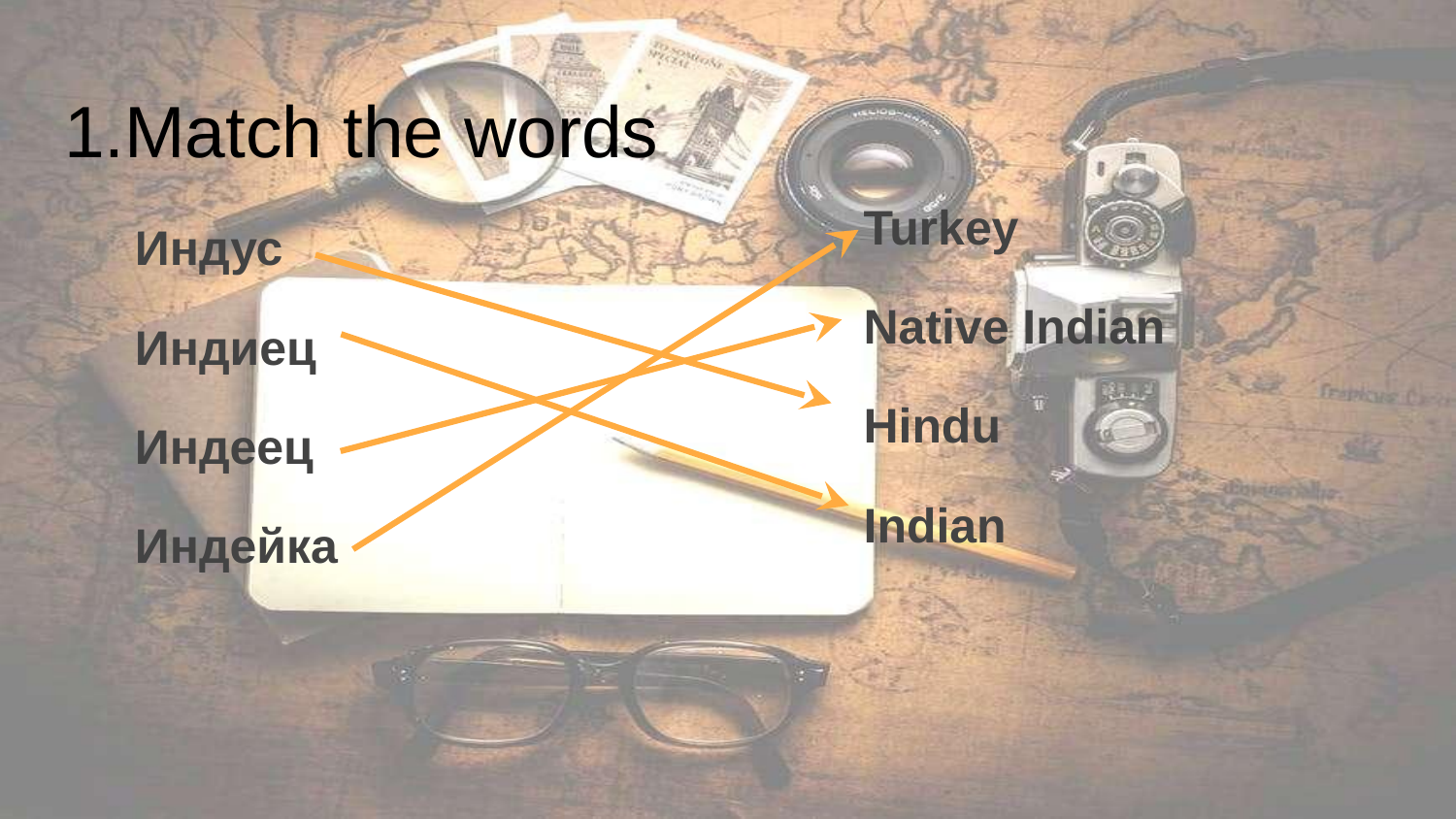

# 1.Match the words
Turkey
Native Indian
Hindu
Indian
Индус
Индиец
Индеец
Индейка